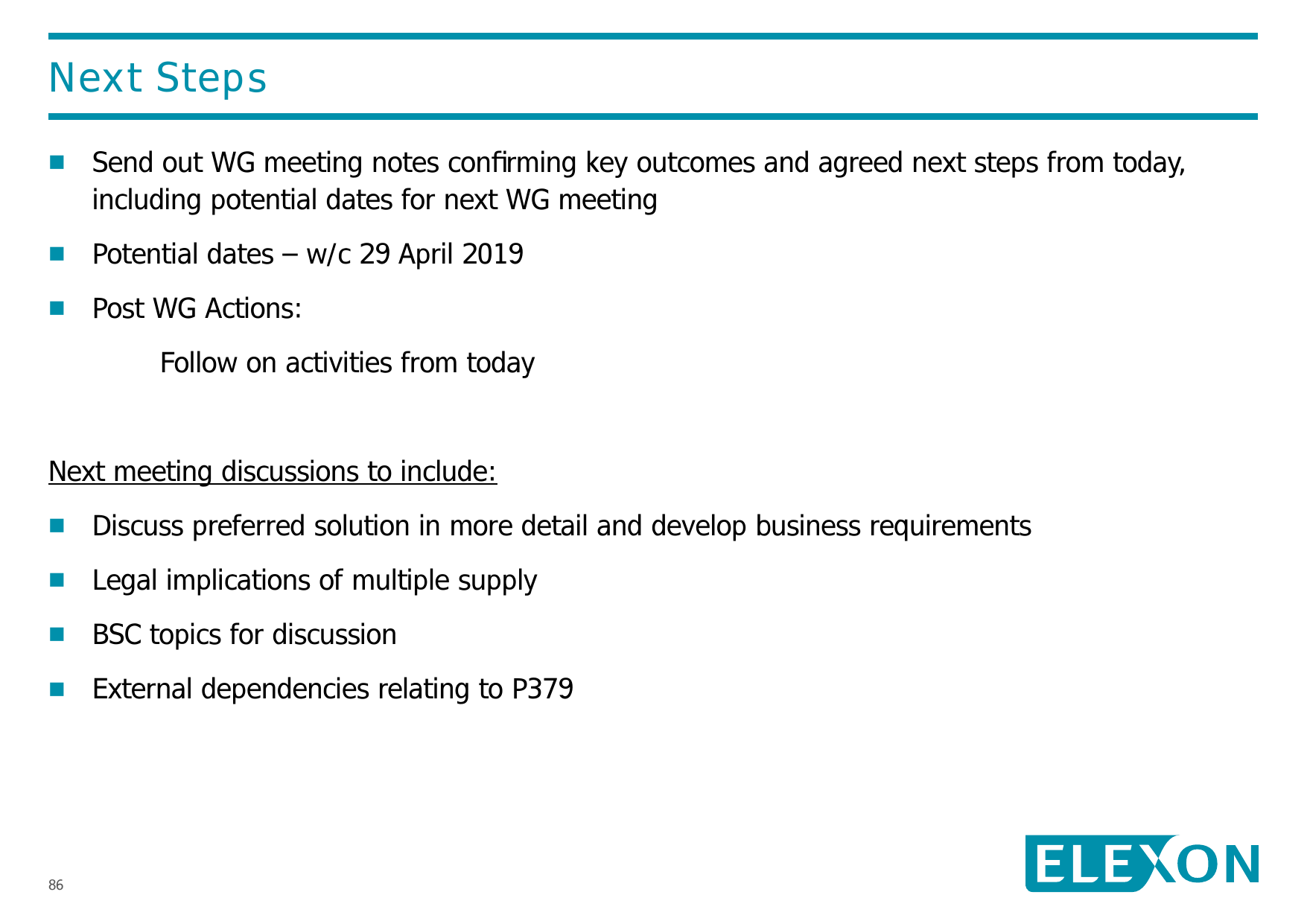

# Next Steps
Send out WG meeting notes confirming key outcomes and agreed next steps from today, including potential dates for next WG meeting
Potential dates – w/c 29 April 2019
Post WG Actions:
	Follow on activities from today

Next meeting discussions to include:
Discuss preferred solution in more detail and develop business requirements
Legal implications of multiple supply
BSC topics for discussion
External dependencies relating to P379

86